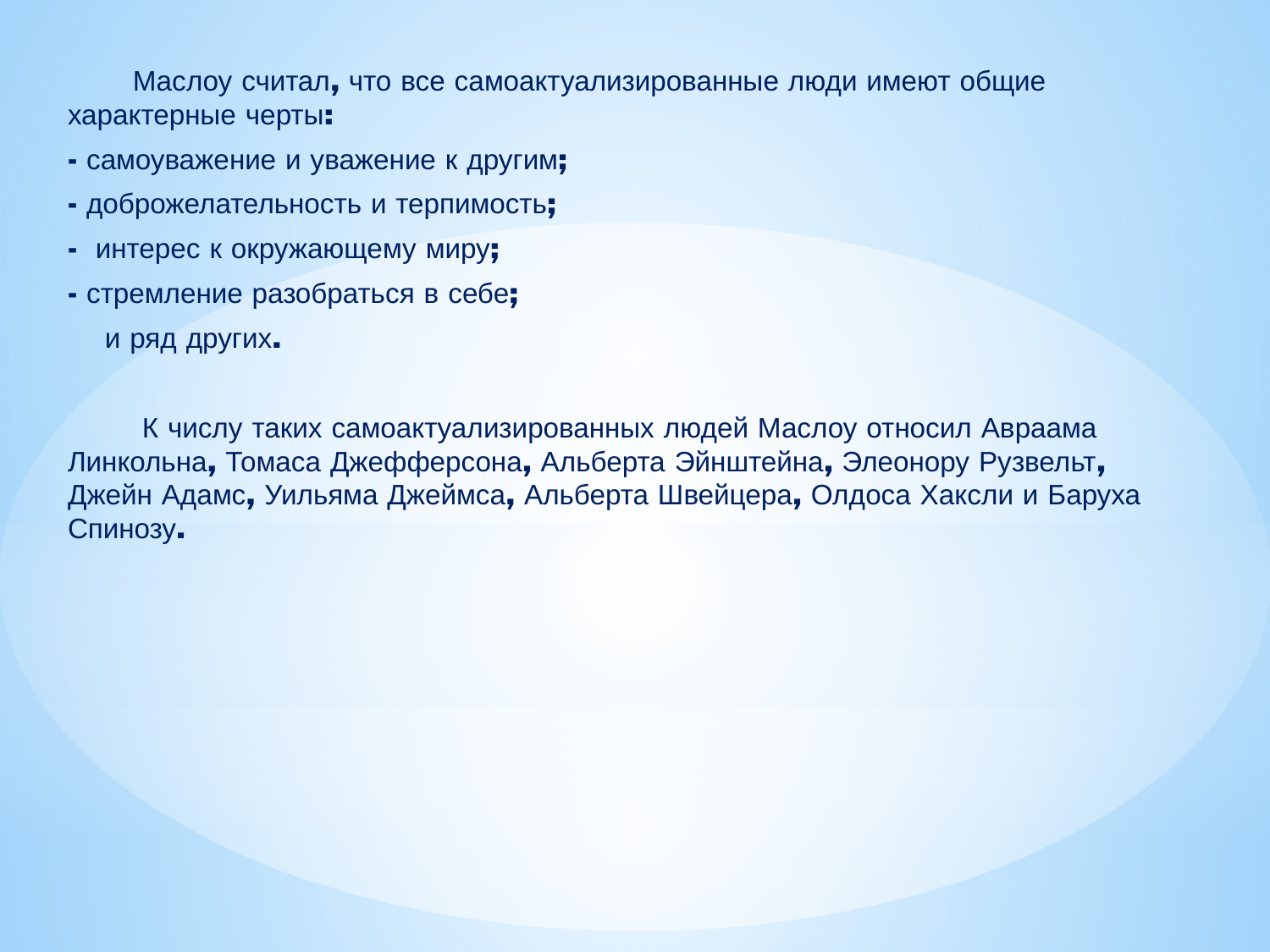

Маслоу считал, что все самоактуализированные люди имеют общие характерные черты:
- самоуважение и уважение к другим;
- доброжелательность и терпимость;
-  интерес к окружающему миру;
- стремление разобраться в себе;
    и ряд других.

        К числу таких самоактуализированных людей Маслоу относил Авраама Линкольна, Томаса Джефферсона, Альберта Эйнштейна, Элеонору Рузвельт, Джейн Адамс, Уильяма Джеймса, Альберта Швейцера, Олдоса Хаксли и Баруха Спинозу.